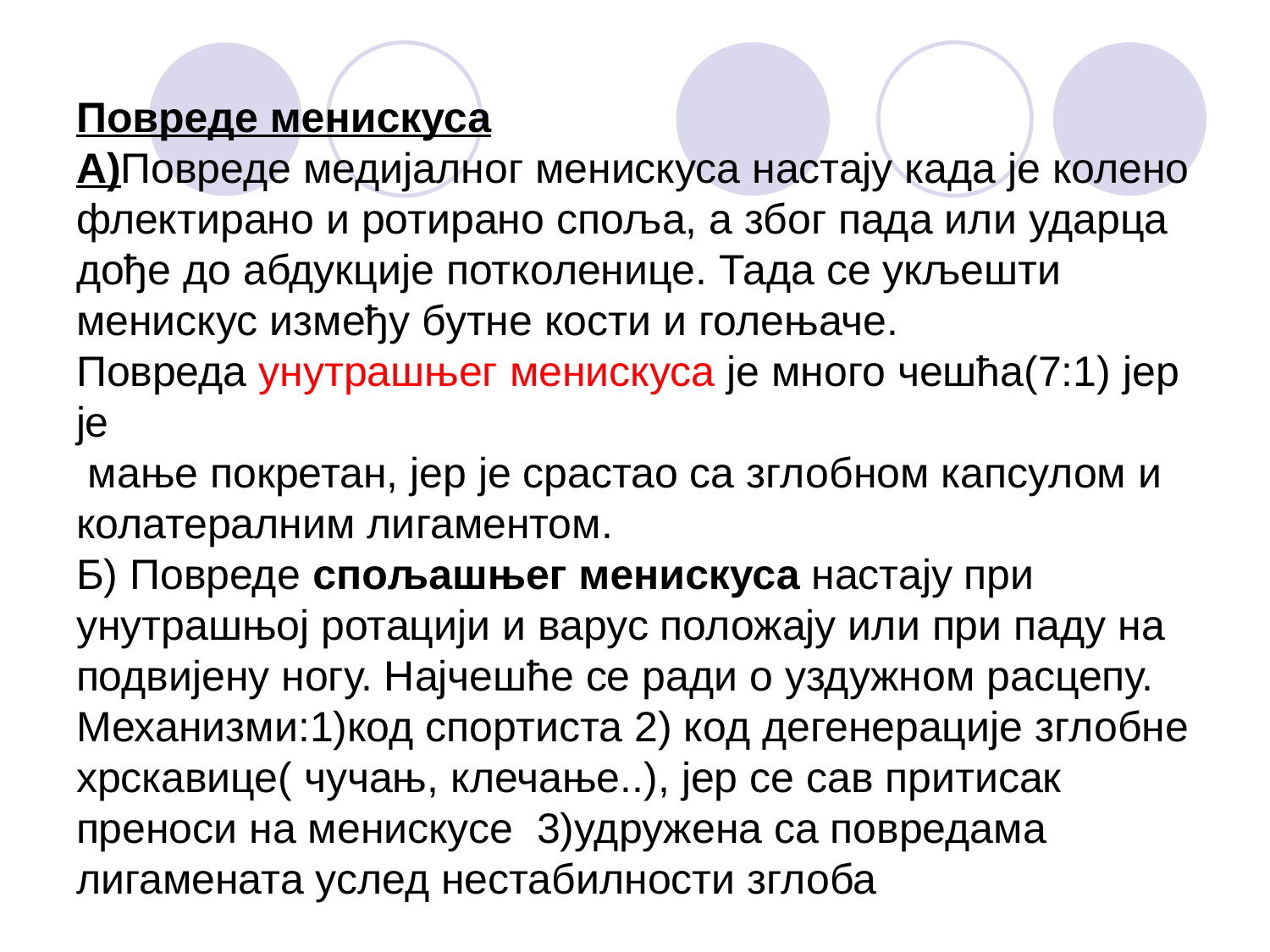

# Повреде менискуса А)Повреде медијалног менискуса настају када је колено флектирано и ротирано споља, а због пада или ударца дође до абдукције потколенице. Тада се укљешти менискус између бутне кости и голењаче. Повреда унутрашњег менискуса је много чешћа(7:1) јер је мање покретан, јер је срастао са зглобном капсулом и колатералним лигаментом. Б) Повреде спољашњег менискуса настају при унутрашњој ротацији и варус положају или при паду на подвијену ногу. Најчешће се ради о уздужном расцепу. Механизми:1)код спортиста 2) код дегенерације зглобне хрскавице( чучањ, клечање..), јер се сав притисак преноси на менискусе  3)удружена са повредама лигамената услед нестабилности зглоба